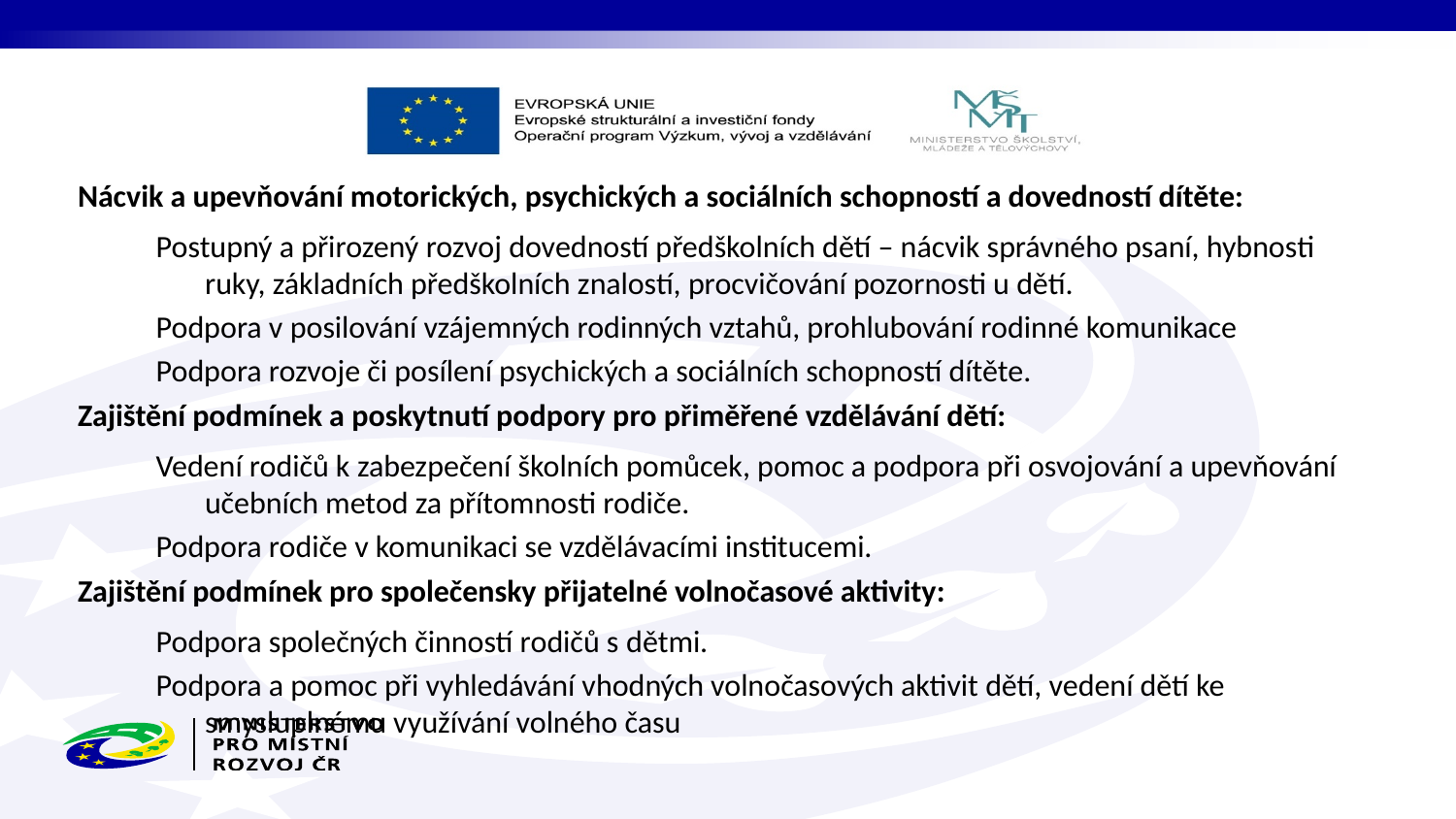

Nácvik a upevňování motorických, psychických a sociálních schopností a dovedností dítěte:
Postupný a přirozený rozvoj dovedností předškolních dětí – nácvik správného psaní, hybnosti ruky, základních předškolních znalostí, procvičování pozornosti u dětí.
Podpora v posilování vzájemných rodinných vztahů, prohlubování rodinné komunikace
Podpora rozvoje či posílení psychických a sociálních schopností dítěte.
Zajištění podmínek a poskytnutí podpory pro přiměřené vzdělávání dětí:
Vedení rodičů k zabezpečení školních pomůcek, pomoc a podpora při osvojování a upevňování učebních metod za přítomnosti rodiče.
Podpora rodiče v komunikaci se vzdělávacími institucemi.
Zajištění podmínek pro společensky přijatelné volnočasové aktivity:
Podpora společných činností rodičů s dětmi.
Podpora a pomoc při vyhledávání vhodných volnočasových aktivit dětí, vedení dětí ke smysluplnému využívání volného času